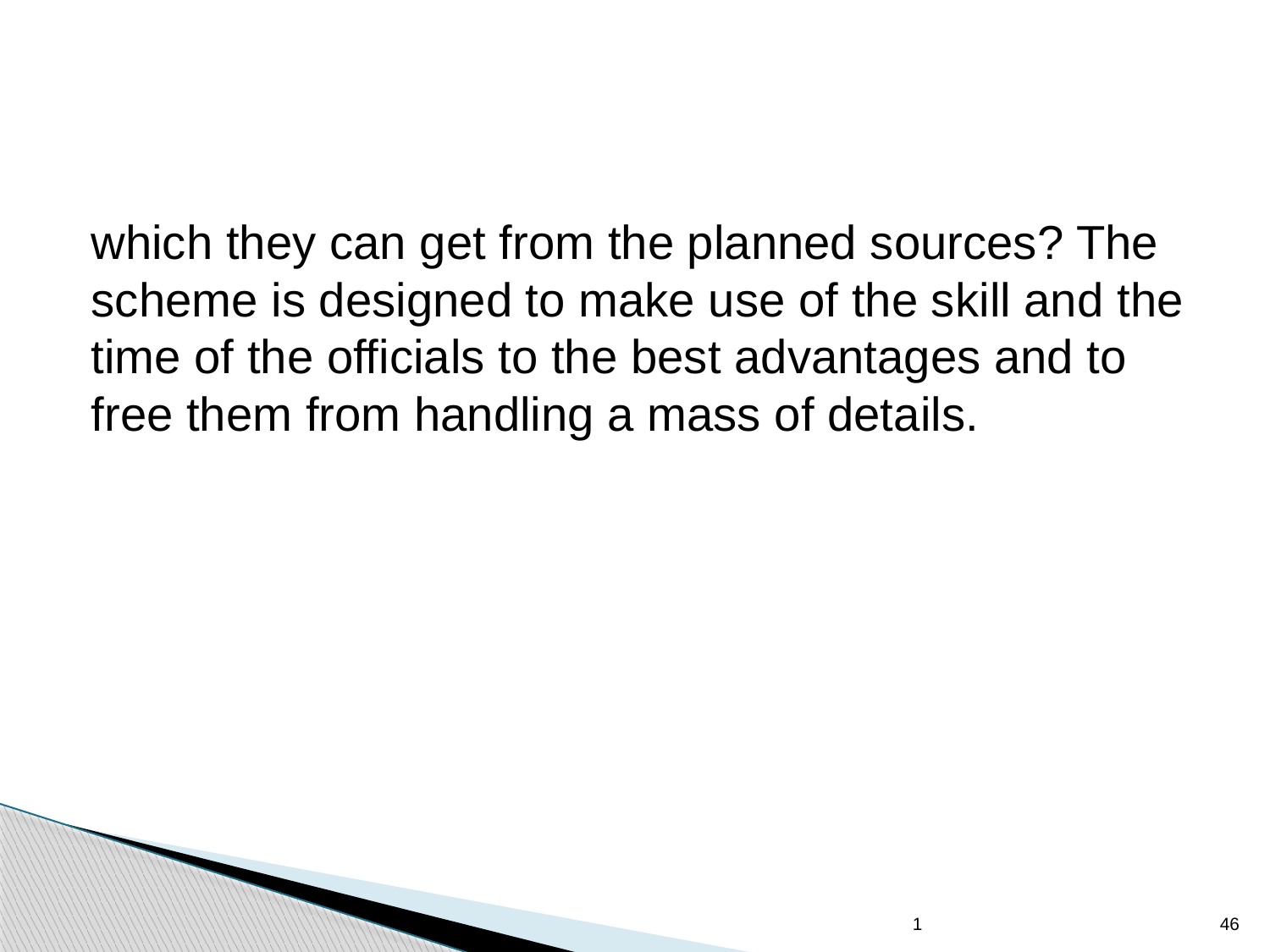

which they can get from the planned sources? The scheme is designed to make use of the skill and the time of the officials to the best advantages and to free them from handling a mass of details.
1
46